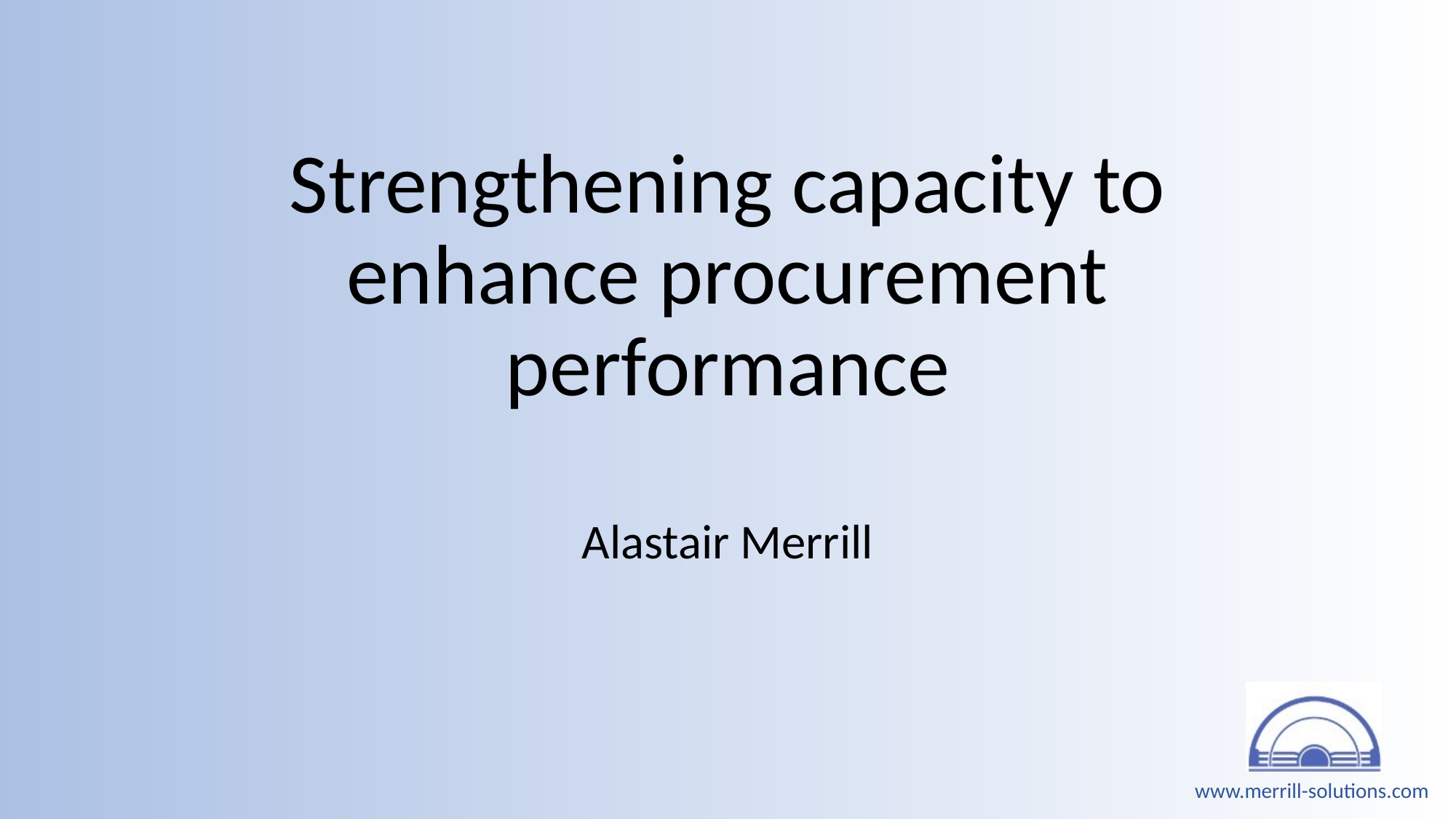

# Strengthening capacity to enhance procurement performance
Alastair Merrill